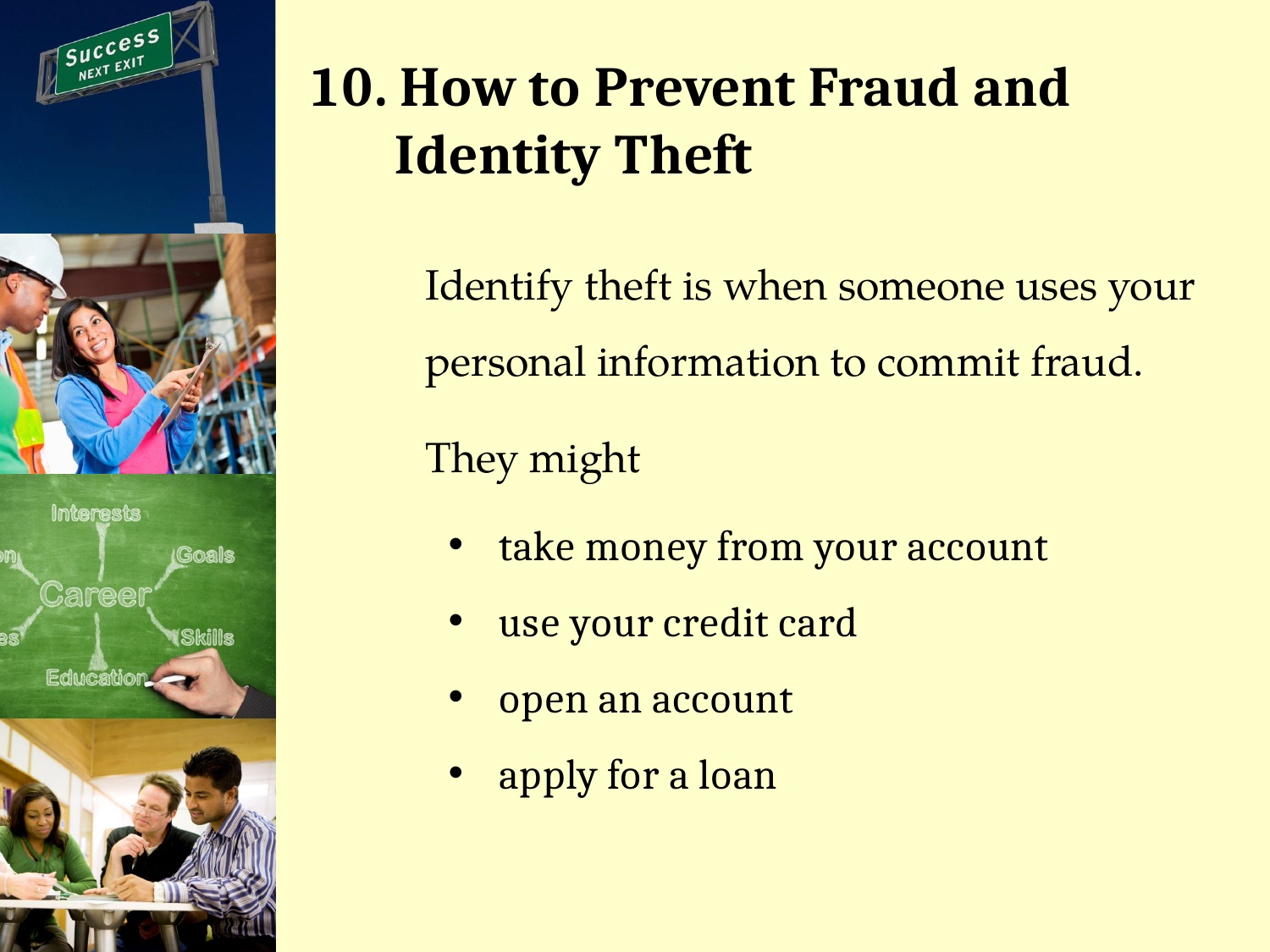

# 10. How to Prevent Fraud and Identity Theft

	Identify theft is when someone uses your 	personal information to commit fraud.
	They might
take money from your account
use your credit card
open an account
apply for a loan